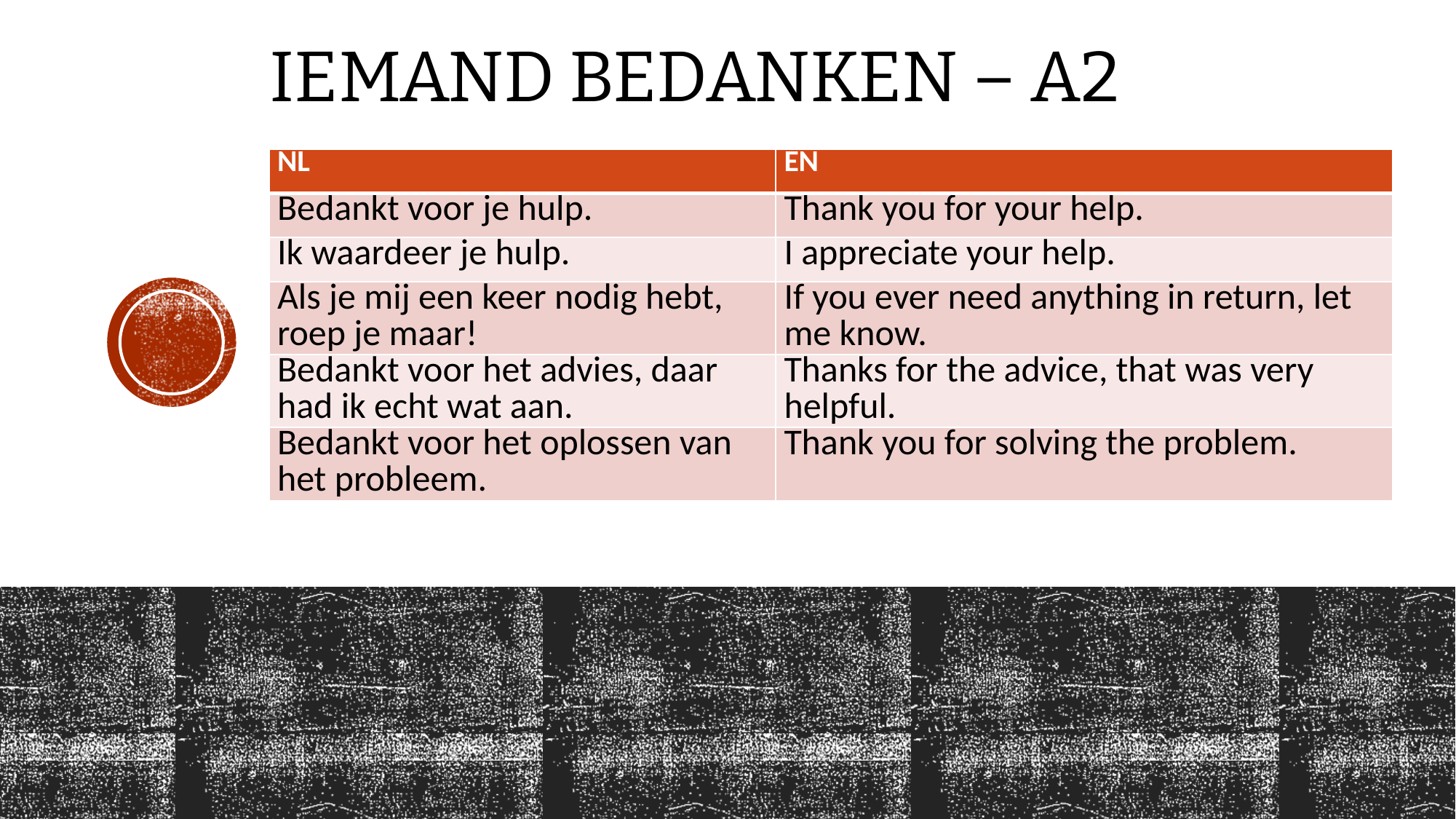

# Iemand bedanken – A2

| NL | EN |
| --- | --- |
| Bedankt voor je hulp. | Thank you for your help. |
| Ik waardeer je hulp. | I appreciate your help. |
| Als je mij een keer nodig hebt, roep je maar! | If you ever need anything in return, let me know. |
| Bedankt voor het advies, daar had ik echt wat aan. | Thanks for the advice, that was very helpful. |
| Bedankt voor het oplossen van het probleem. | Thank you for solving the problem. |